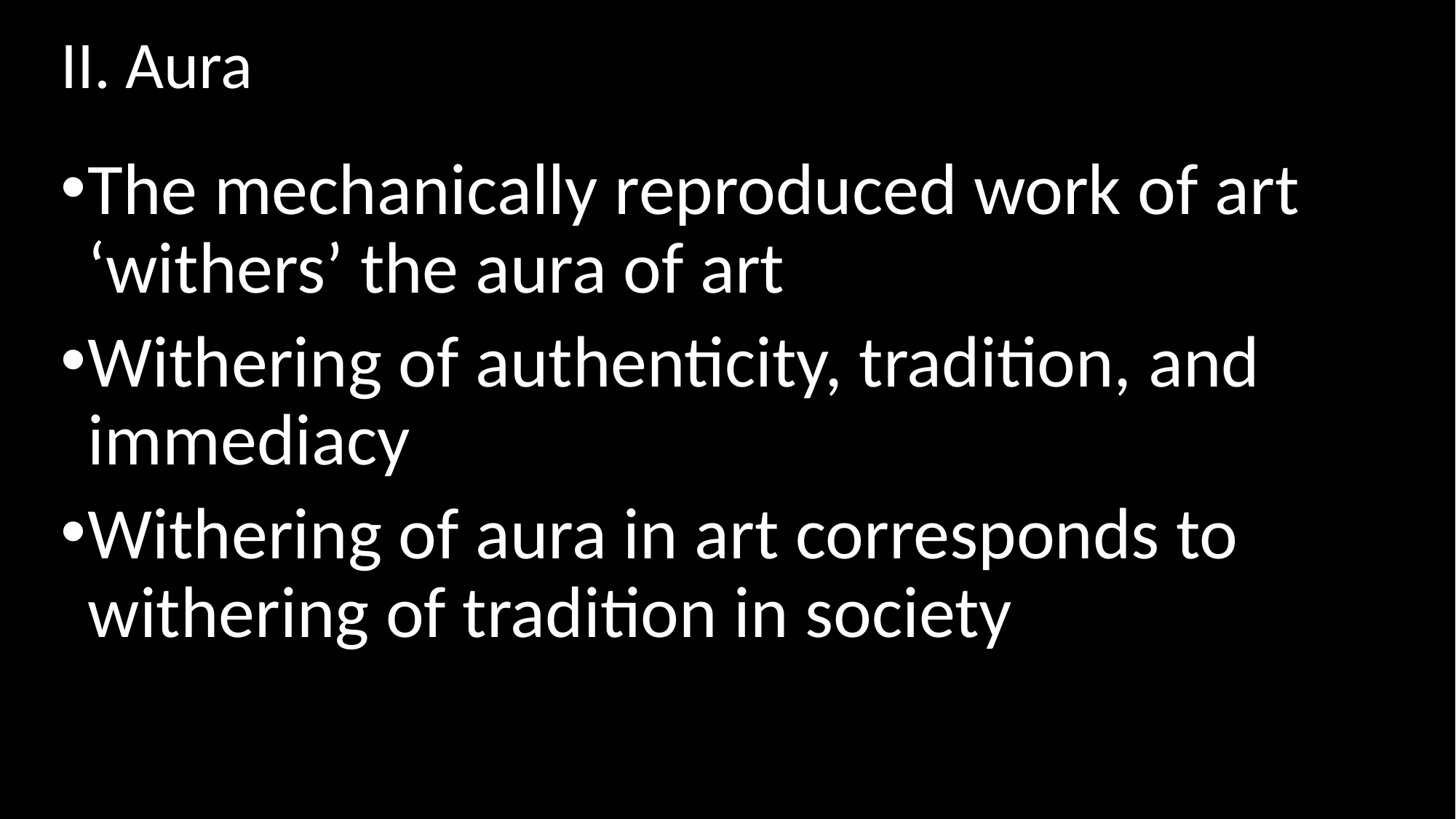

# II. Aura
The mechanically reproduced work of art ‘withers’ the aura of art
Withering of authenticity, tradition, and immediacy
Withering of aura in art corresponds to withering of tradition in society